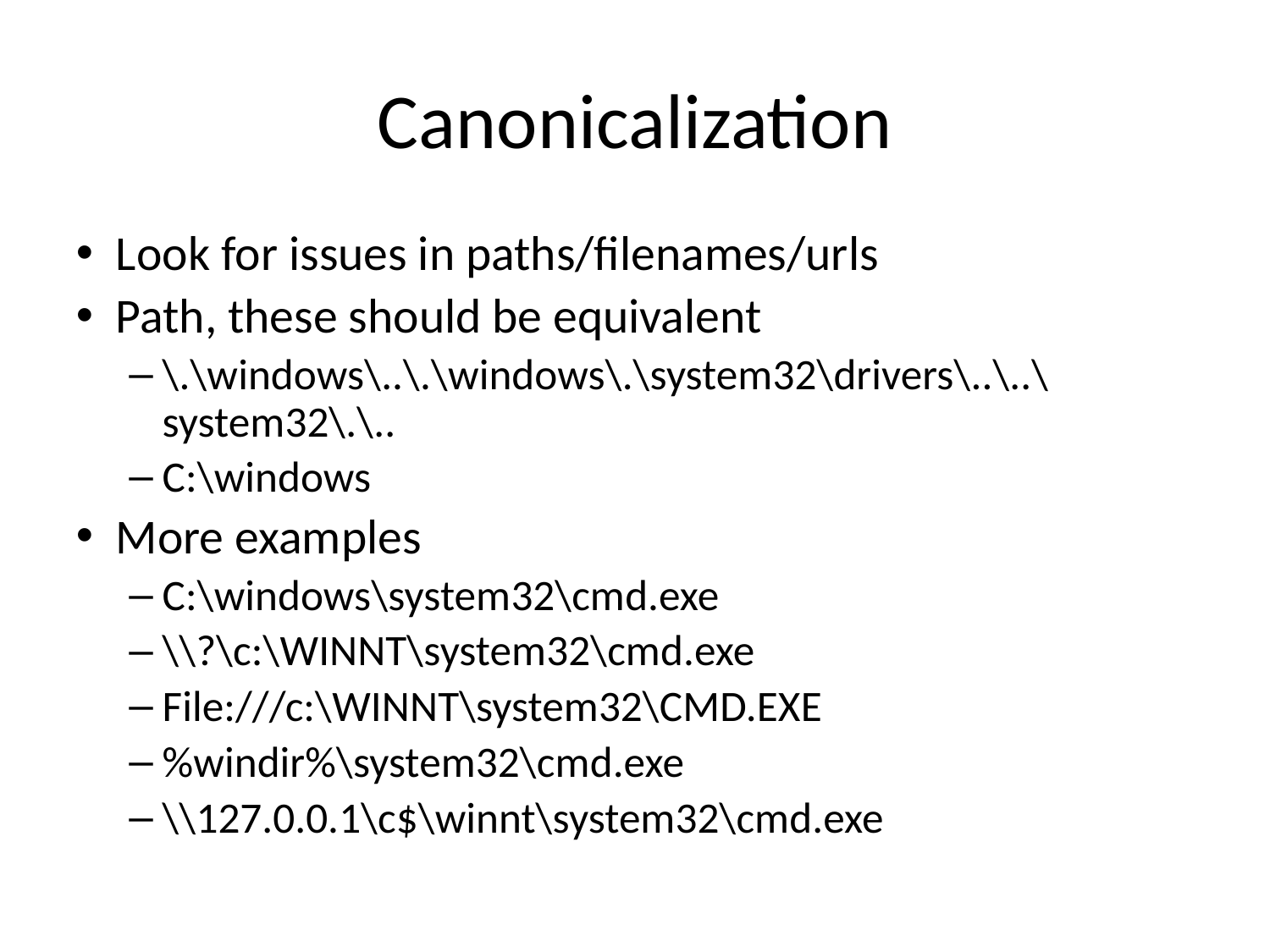

# Canonicalization
Look for issues in paths/filenames/urls
Path, these should be equivalent
\.\windows\..\.\windows\.\system32\drivers\..\..\system32\.\..
C:\windows
More examples
C:\windows\system32\cmd.exe
\\?\c:\WINNT\system32\cmd.exe
File:///c:\WINNT\system32\CMD.EXE
%windir%\system32\cmd.exe
\\127.0.0.1\c$\winnt\system32\cmd.exe